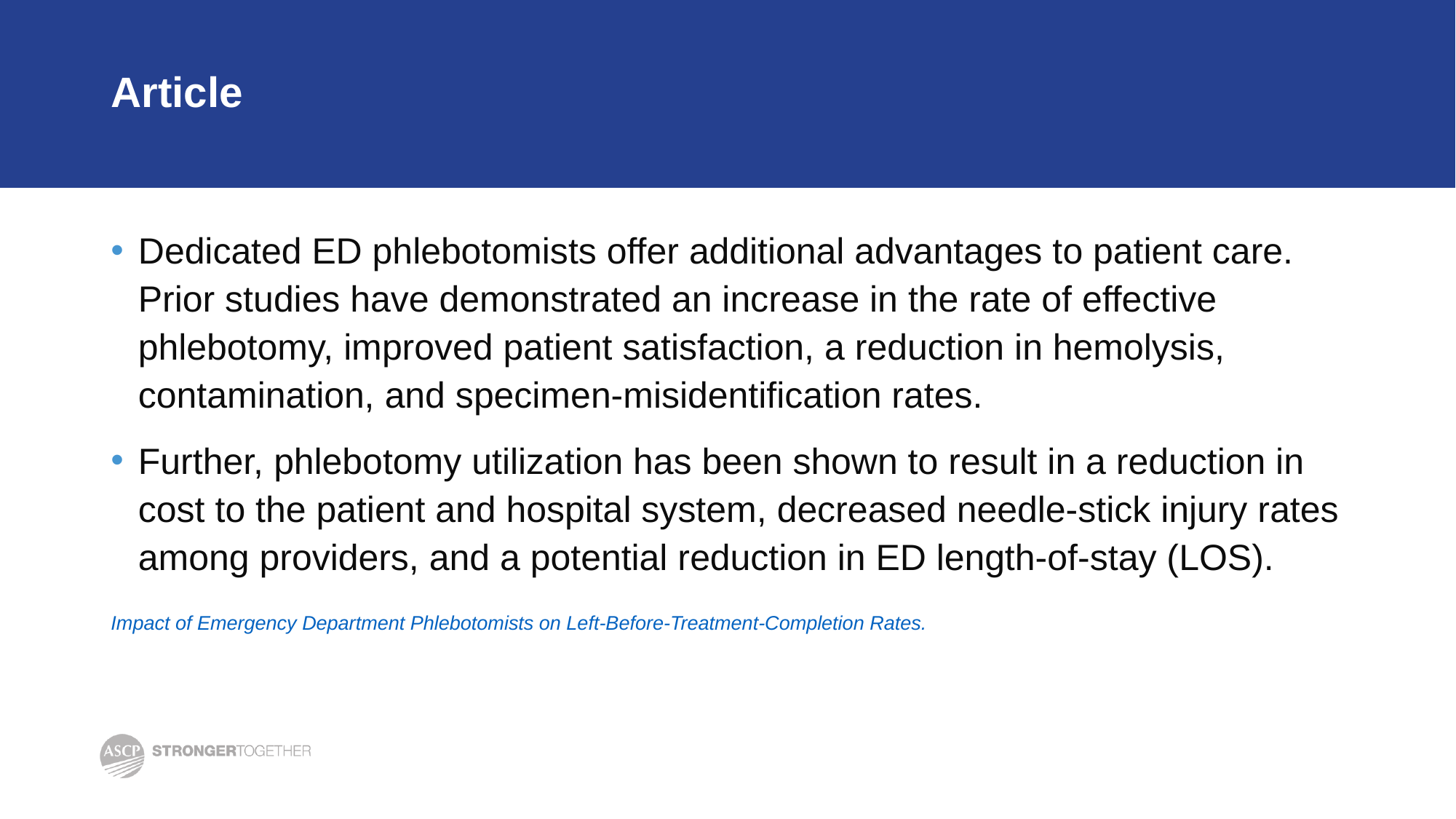

# Article
Dedicated ED phlebotomists offer additional advantages to patient care. Prior studies have demonstrated an increase in the rate of effective phlebotomy, improved patient satisfaction, a reduction in hemolysis, contamination, and specimen-misidentification rates.
Further, phlebotomy utilization has been shown to result in a reduction in cost to the patient and hospital system, decreased needle-stick injury rates among providers, and a potential reduction in ED length-of-stay (LOS).

Impact of Emergency Department Phlebotomists on Left-Before-Treatment-Completion Rates.